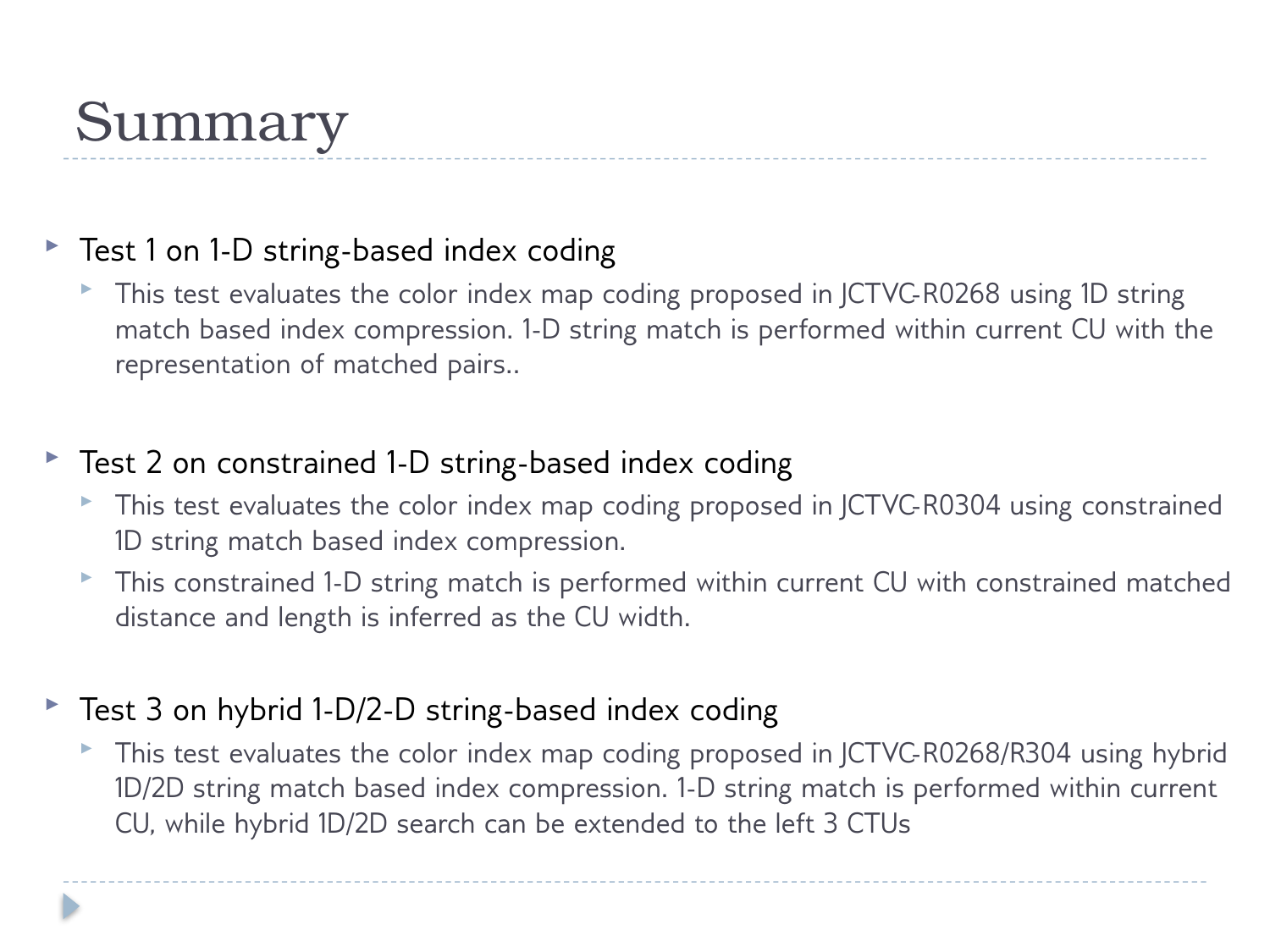

# Summary
Test 1 on 1-D string-based index coding
This test evaluates the color index map coding proposed in JCTVC-R0268 using 1D string match based index compression. 1-D string match is performed within current CU with the representation of matched pairs..

Test 2 on constrained 1-D string-based index coding
This test evaluates the color index map coding proposed in JCTVC-R0304 using constrained 1D string match based index compression.
This constrained 1-D string match is performed within current CU with constrained matched distance and length is inferred as the CU width.

Test 3 on hybrid 1-D/2-D string-based index coding
This test evaluates the color index map coding proposed in JCTVC-R0268/R304 using hybrid 1D/2D string match based index compression. 1-D string match is performed within current CU, while hybrid 1D/2D search can be extended to the left 3 CTUs